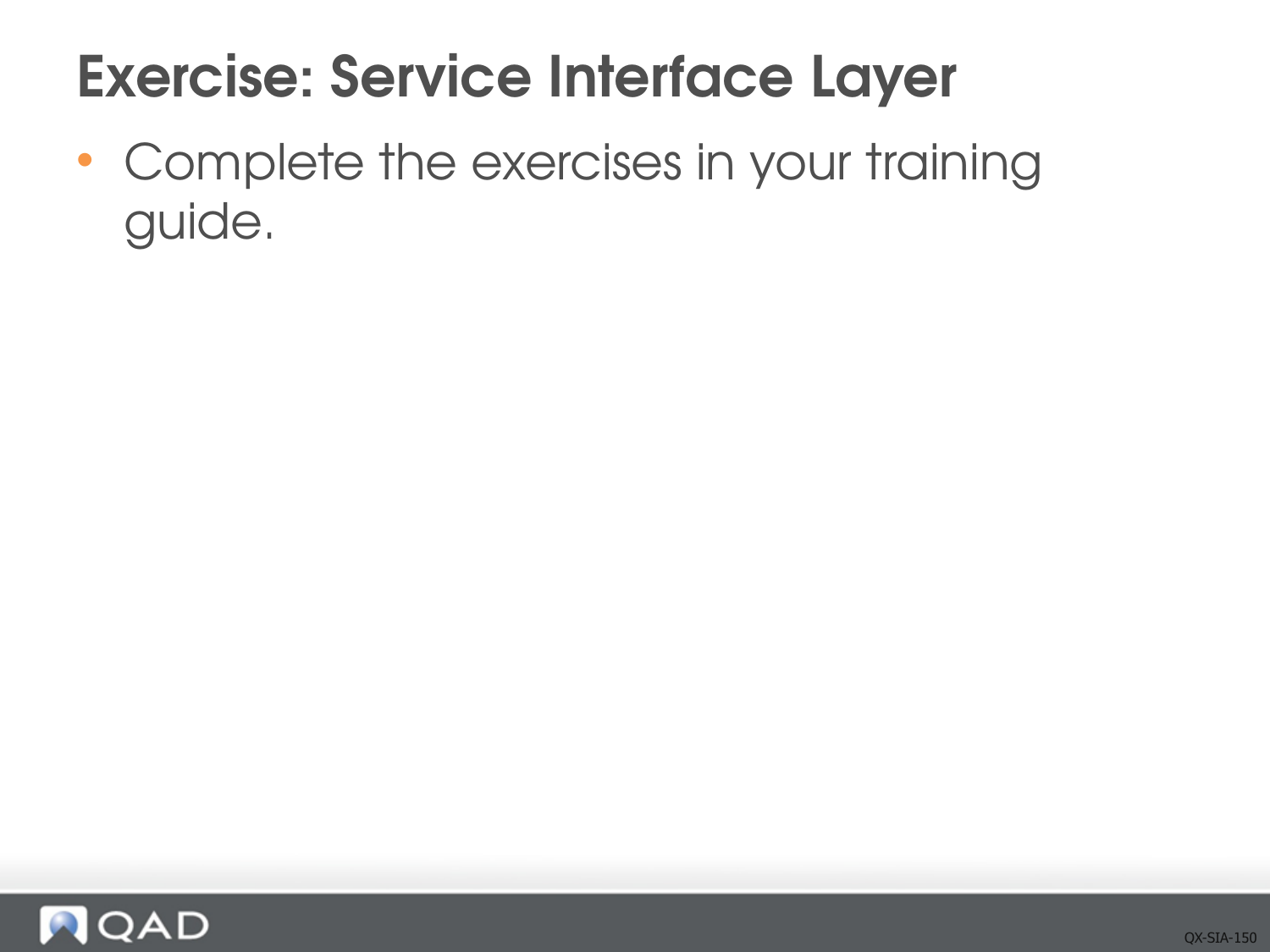

# Exercise: Service Interface Layer
Complete the exercises in your training guide.
QX-SIA-150